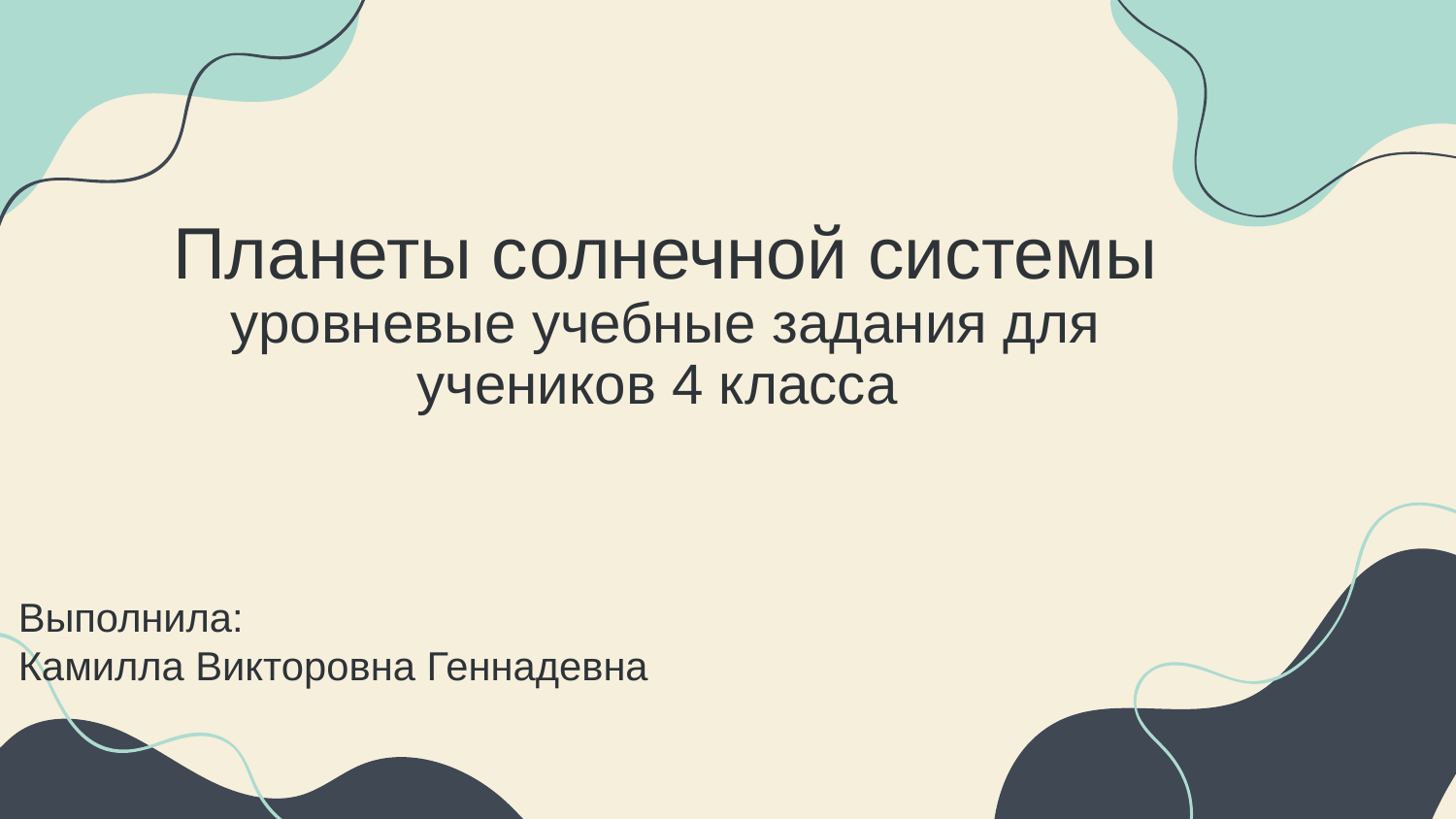

# Планеты солнечной системы уровневые учебные задания для учеников 4 класса
Выполнила:
Камилла Викторовна Геннадевна